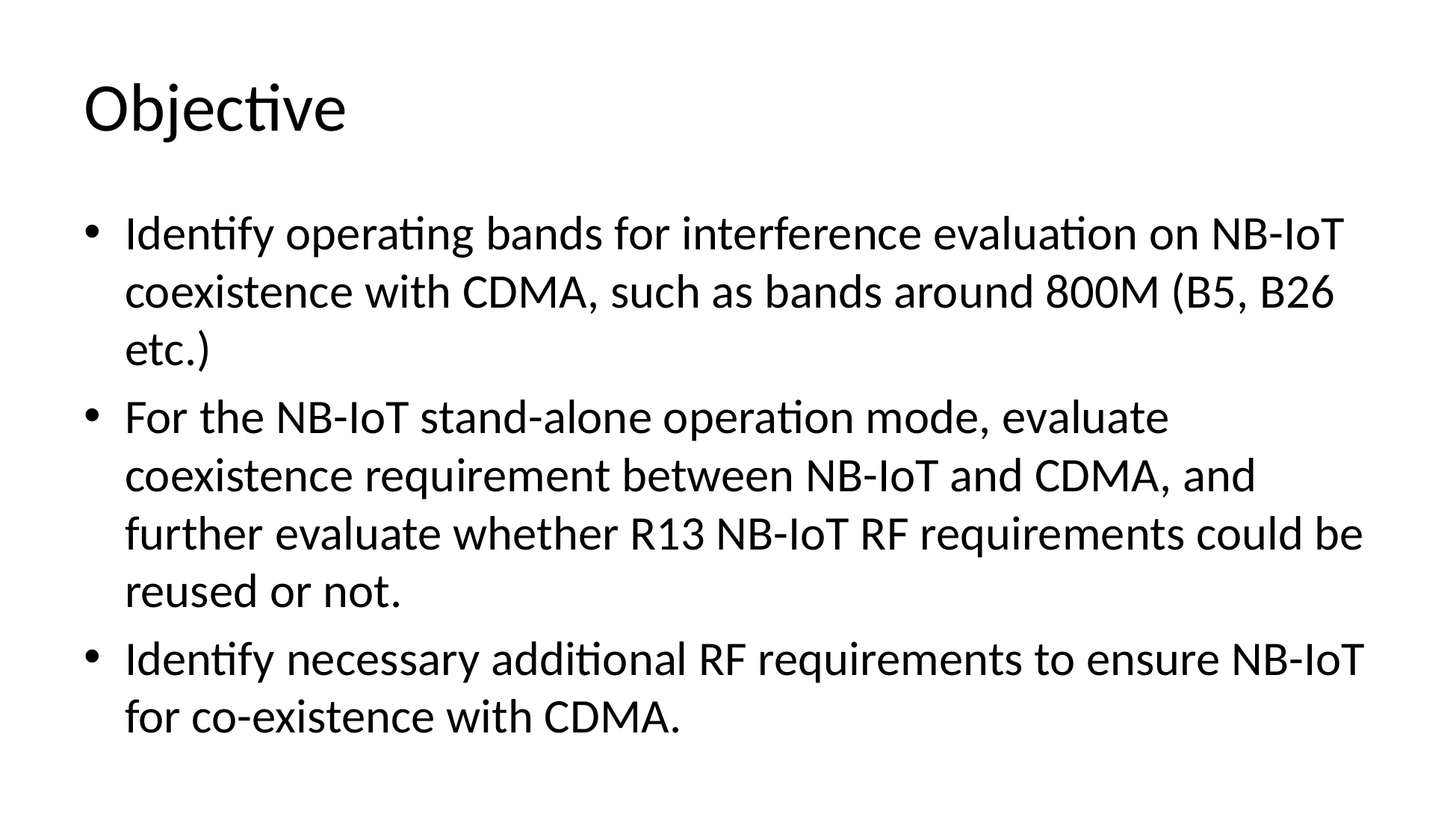

# Objective
Identify operating bands for interference evaluation on NB-IoT coexistence with CDMA, such as bands around 800M (B5, B26 etc.)
For the NB-IoT stand-alone operation mode, evaluate coexistence requirement between NB-IoT and CDMA, and further evaluate whether R13 NB-IoT RF requirements could be reused or not.
Identify necessary additional RF requirements to ensure NB-IoT for co-existence with CDMA.